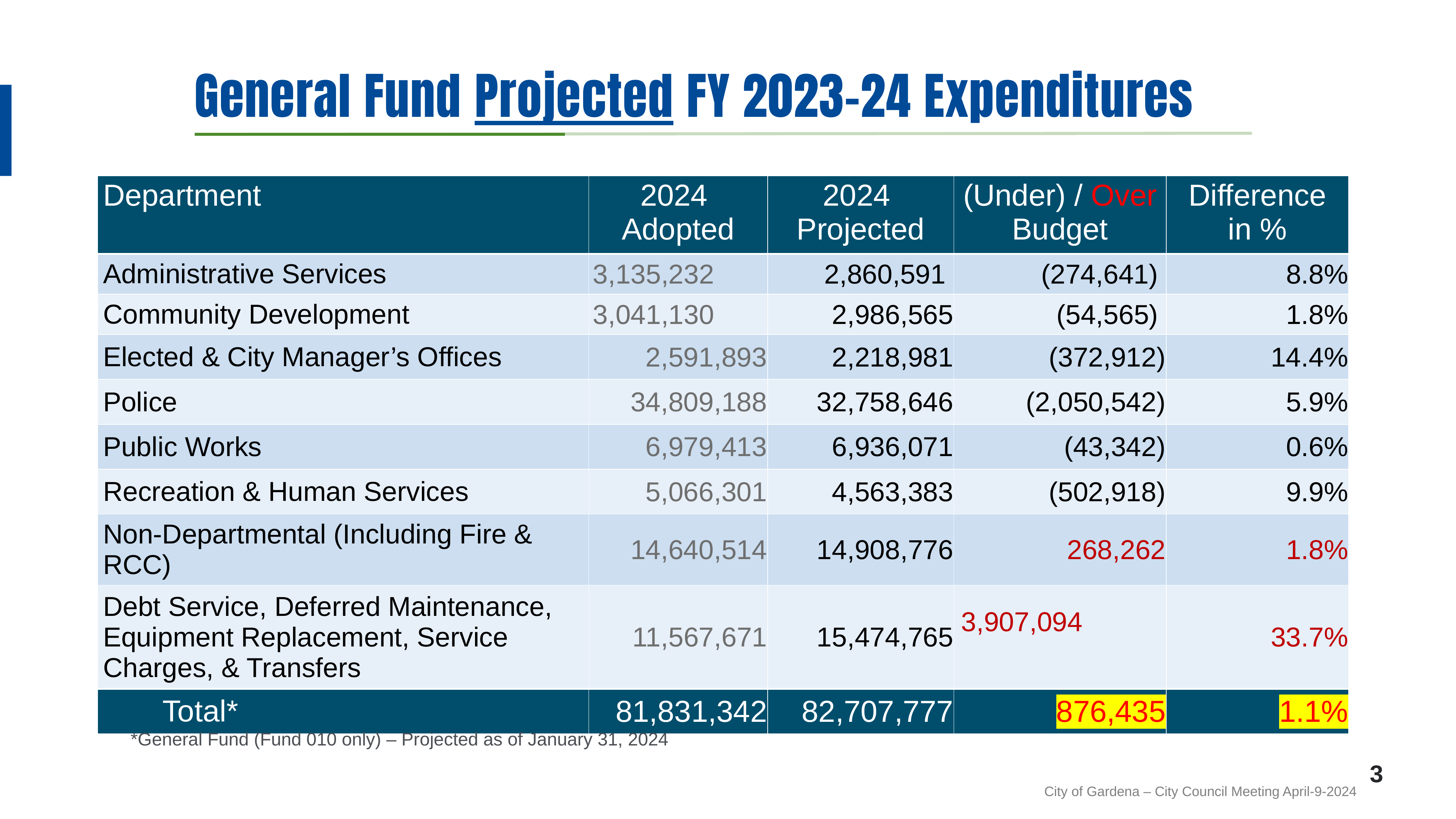

General Fund Projected FY 2023-24 Expenditures

| Department | 2024 Adopted | 2024 Projected | (Under) / Over Budget | Difference in % |
| --- | --- | --- | --- | --- |
| Administrative Services | 3,135,232 | 2,860,591 | (274,641) | 8.8% |
| Community Development | 3,041,130 | 2,986,565 | (54,565) | 1.8% |
| Elected & City Manager’s Offices | 2,591,893 | 2,218,981 | (372,912) | 14.4% |
| Police | 34,809,188 | 32,758,646 | (2,050,542) | 5.9% |
| Public Works | 6,979,413 | 6,936,071 | (43,342) | 0.6% |
| Recreation & Human Services | 5,066,301 | 4,563,383 | (502,918) | 9.9% |
| Non-Departmental (Including Fire & RCC) | 14,640,514 | 14,908,776 | 268,262 | 1.8% |
| Debt Service, Deferred Maintenance, Equipment Replacement, Service Charges, & Transfers | 11,567,671 | 15,474,765 | 3,907,094 | 33.7% |
| Total\* | 81,831,342 | 82,707,777 | 876,435 | 1.1% |
*General Fund (Fund 010 only) – Projected as of January 31, 2024
3
City of Gardena – City Council Meeting April-9-2024